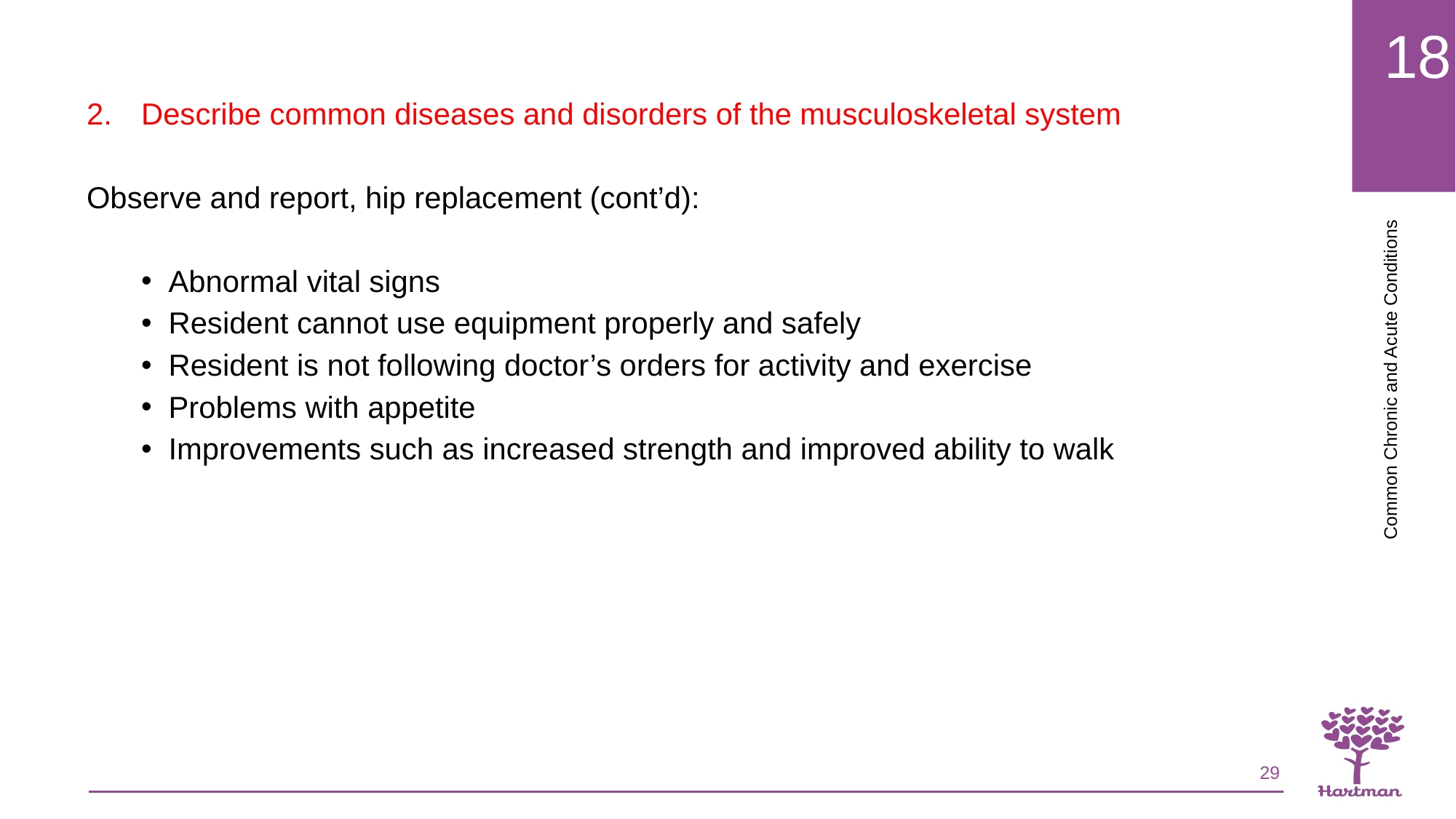

Describe common diseases and disorders of the musculoskeletal system

Observe and report, hip replacement (cont’d):

Abnormal vital signs
Resident cannot use equipment properly and safely
Resident is not following doctor’s orders for activity and exercise
Problems with appetite
Improvements such as increased strength and improved ability to walk

29